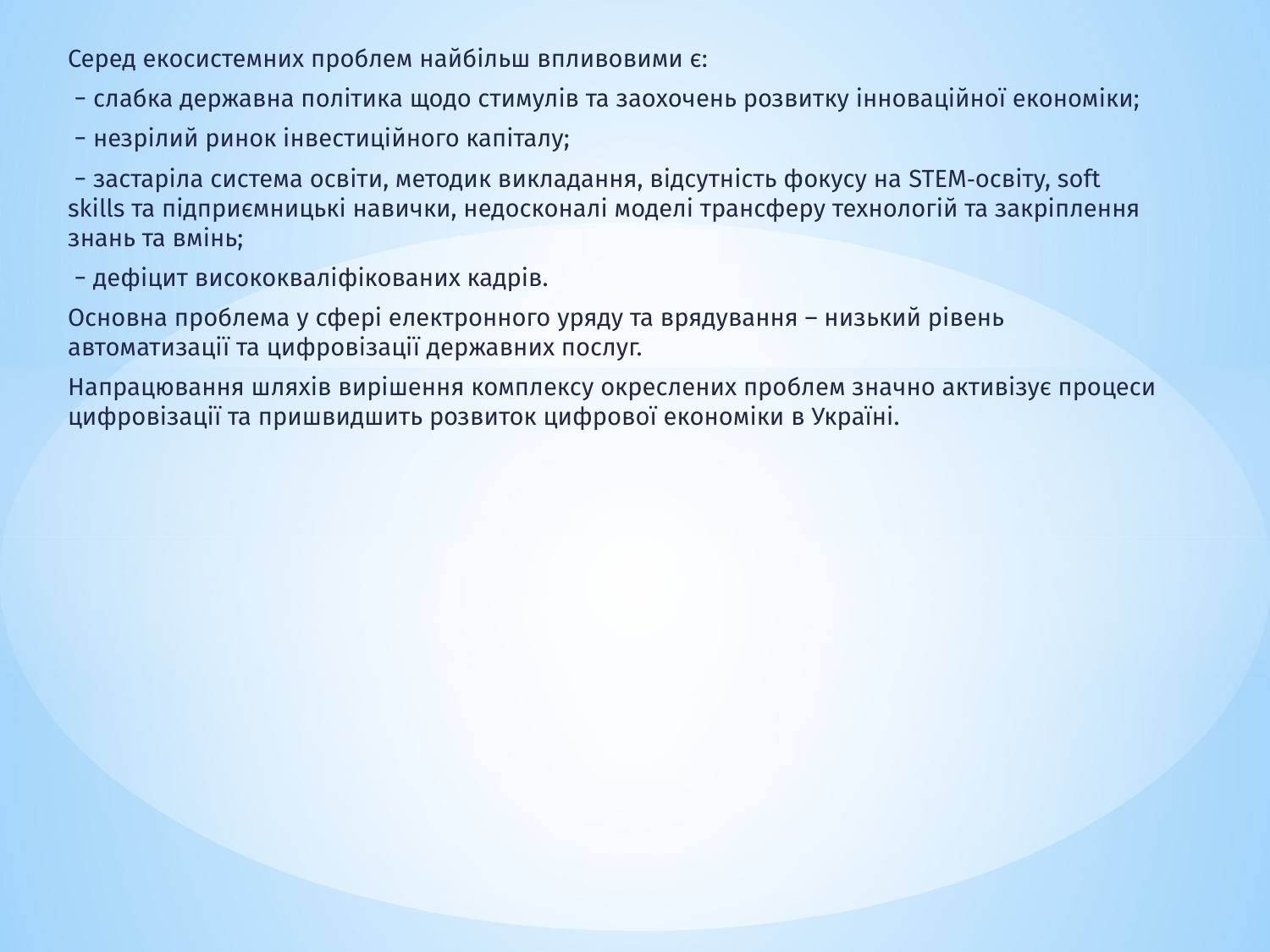

Серед екосистемних проблем найбільш впливовими є:
 − слабка державна політика щодо стимулів та заохочень розвитку інноваційної економіки;
 − незрілий ринок інвестиційного капіталу;
 − застаріла система освіти, методик викладання, відсутність фокусу на STEM‑освіту, soft skills та підприємницькі навички, недосконалі моделі трансферу технологій та закріплення знань та вмінь;
 − дефіцит висококваліфікованих кадрів.
Основна проблема у сфері електронного уряду та врядування – низький рівень автоматизації та цифровізації державних послуг.
Напрацювання шляхів вирішення комплексу окреслених проблем значно активізує процеси цифровізації та пришвидшить розвиток цифрової економіки в Україні.